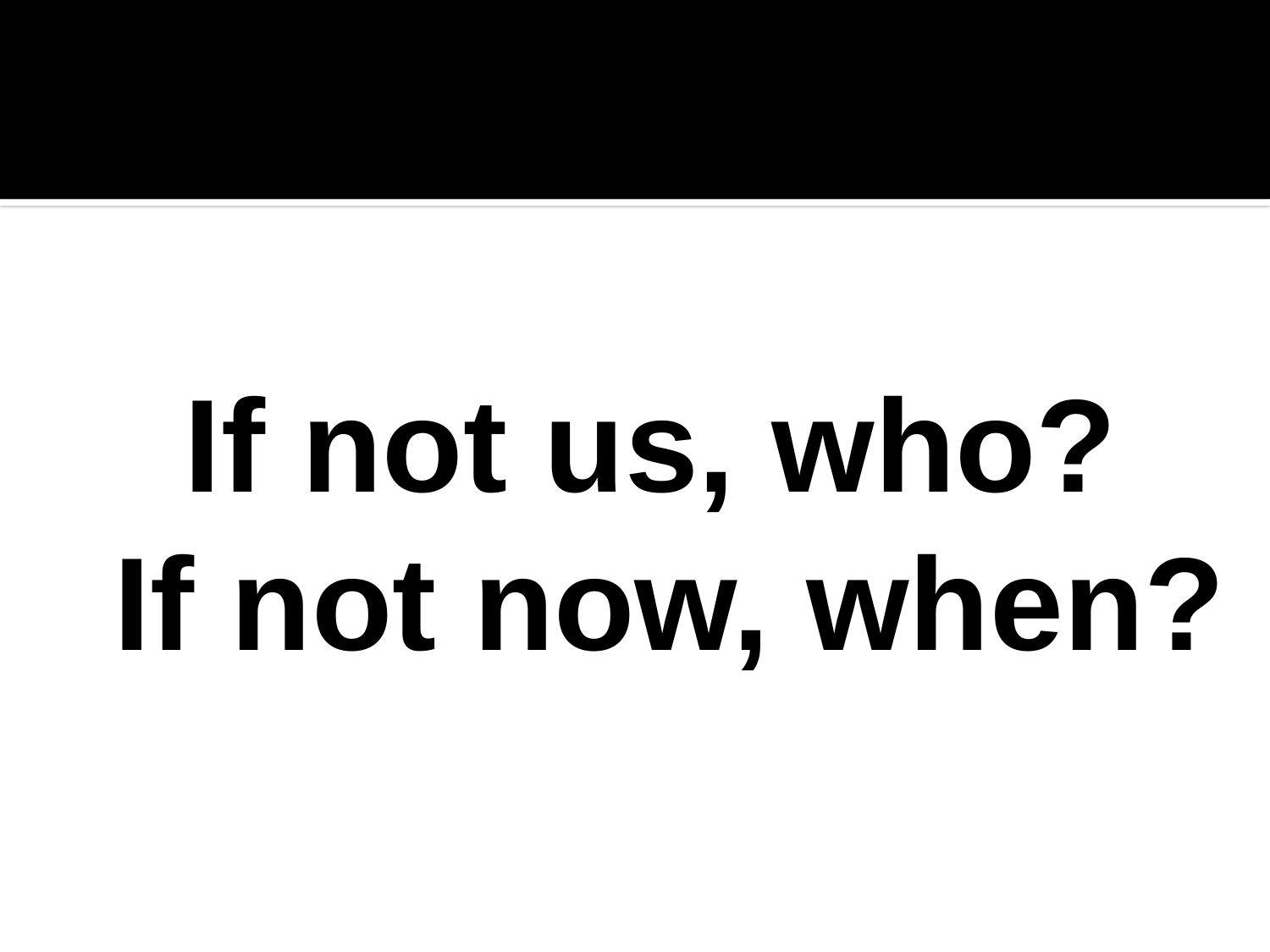

# If not us, who? If not now, when?